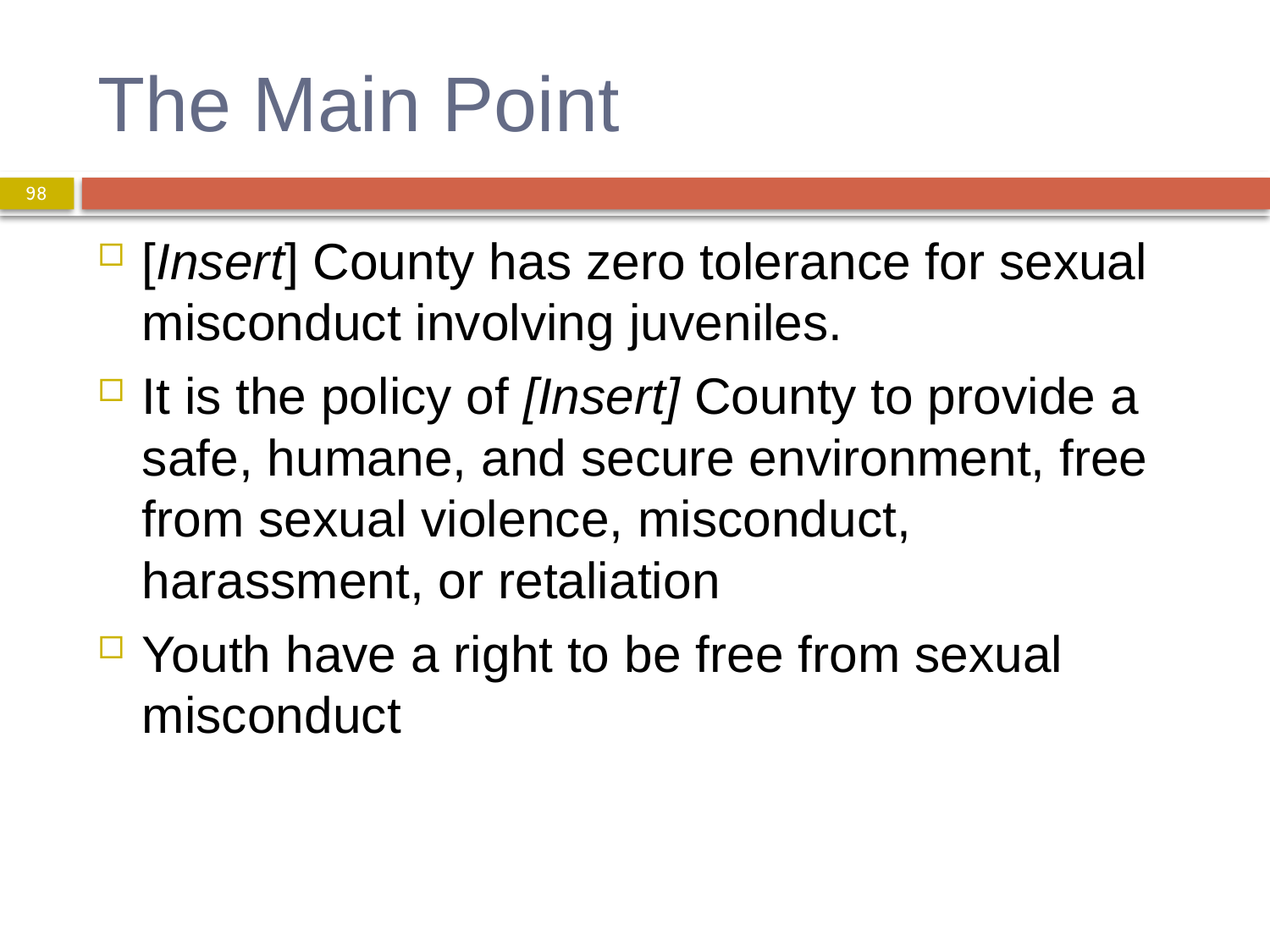

# The Main Point
98
[Insert] County has zero tolerance for sexual misconduct involving juveniles.
It is the policy of [Insert] County to provide a safe, humane, and secure environment, free from sexual violence, misconduct, harassment, or retaliation
Youth have a right to be free from sexual misconduct